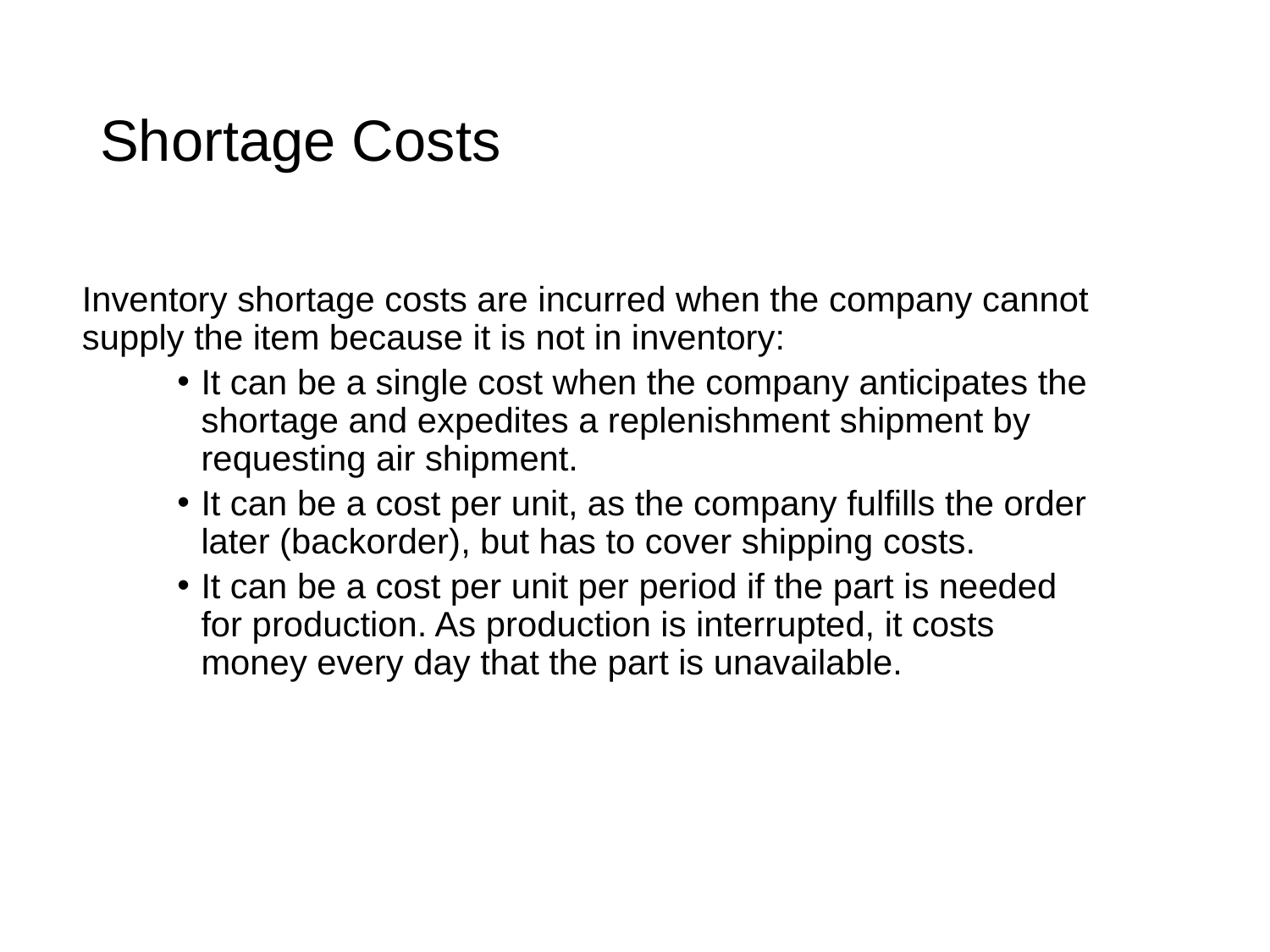

# Shortage Costs
Inventory shortage costs are incurred when the company cannot supply the item because it is not in inventory:
It can be a single cost when the company anticipates the shortage and expedites a replenishment shipment by requesting air shipment.
It can be a cost per unit, as the company fulfills the order later (backorder), but has to cover shipping costs.
It can be a cost per unit per period if the part is needed for production. As production is interrupted, it costs money every day that the part is unavailable.